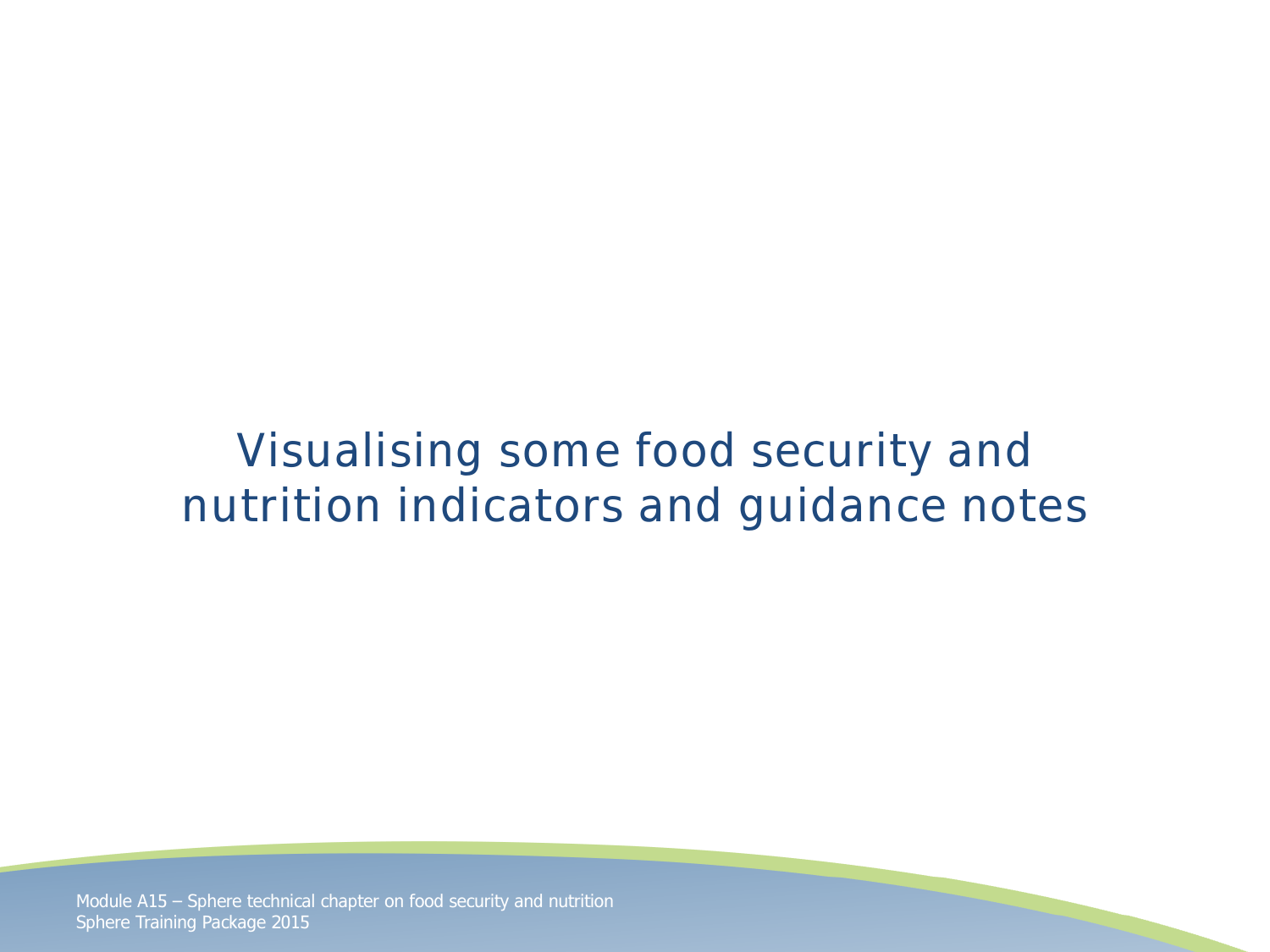

# Visualising some food security and nutrition indicators and guidance notes
Module A15 – Sphere technical chapter on food security and nutrition
Sphere Training Package 2015